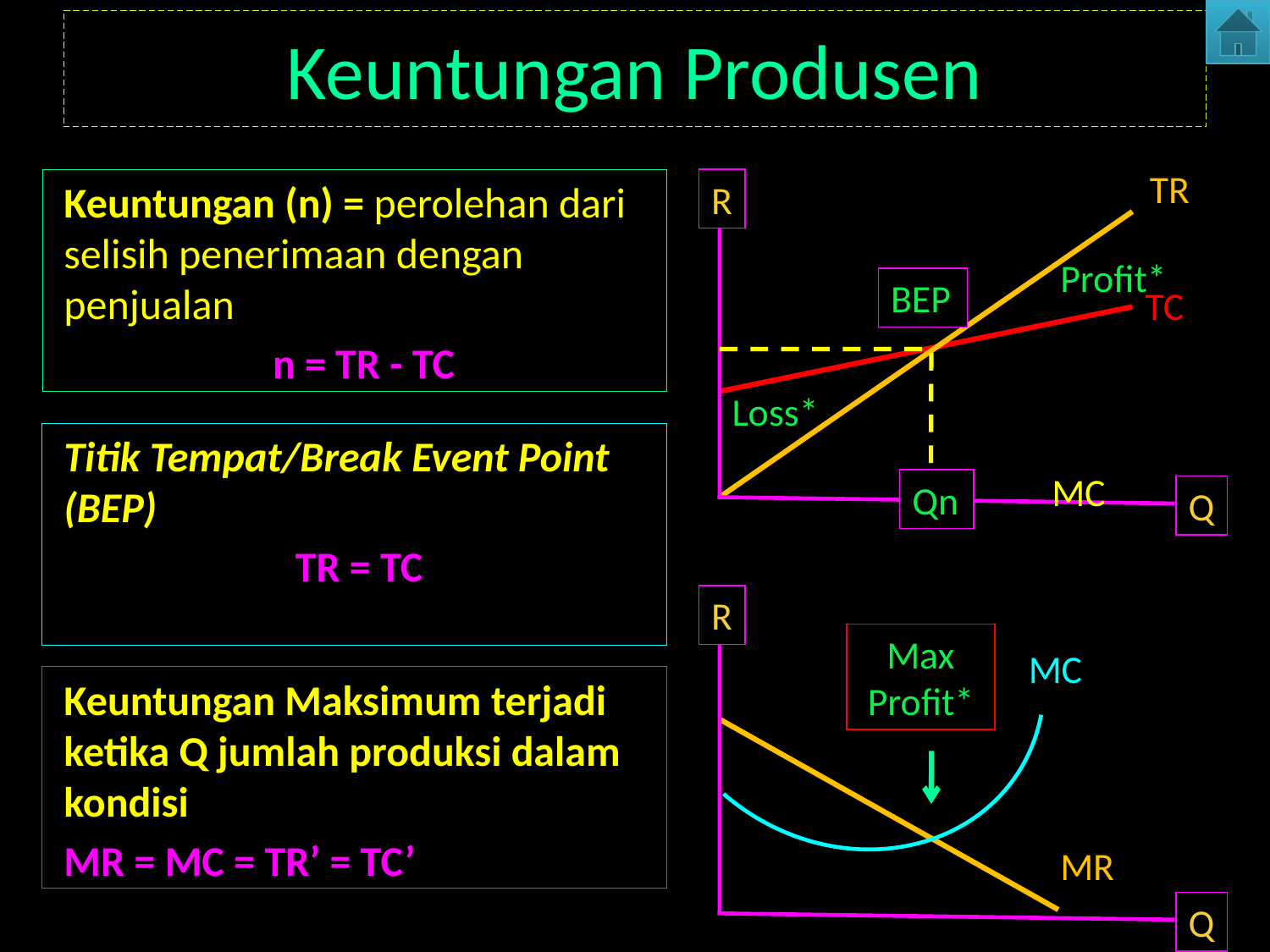

# Keuntungan Produsen
TR
Keuntungan (n) = perolehan dari selisih penerimaan dengan penjualan
 n = TR - TC
R

Profit*
BEP
TC

Loss*
Titik Tempat/Break Event Point (BEP)
TR = TC
MC
Qn
Q

R

Max Profit*
MC

Keuntungan Maksimum terjadi ketika Q jumlah produksi dalam kondisi
MR = MC = TR’ = TC’

MR
Q